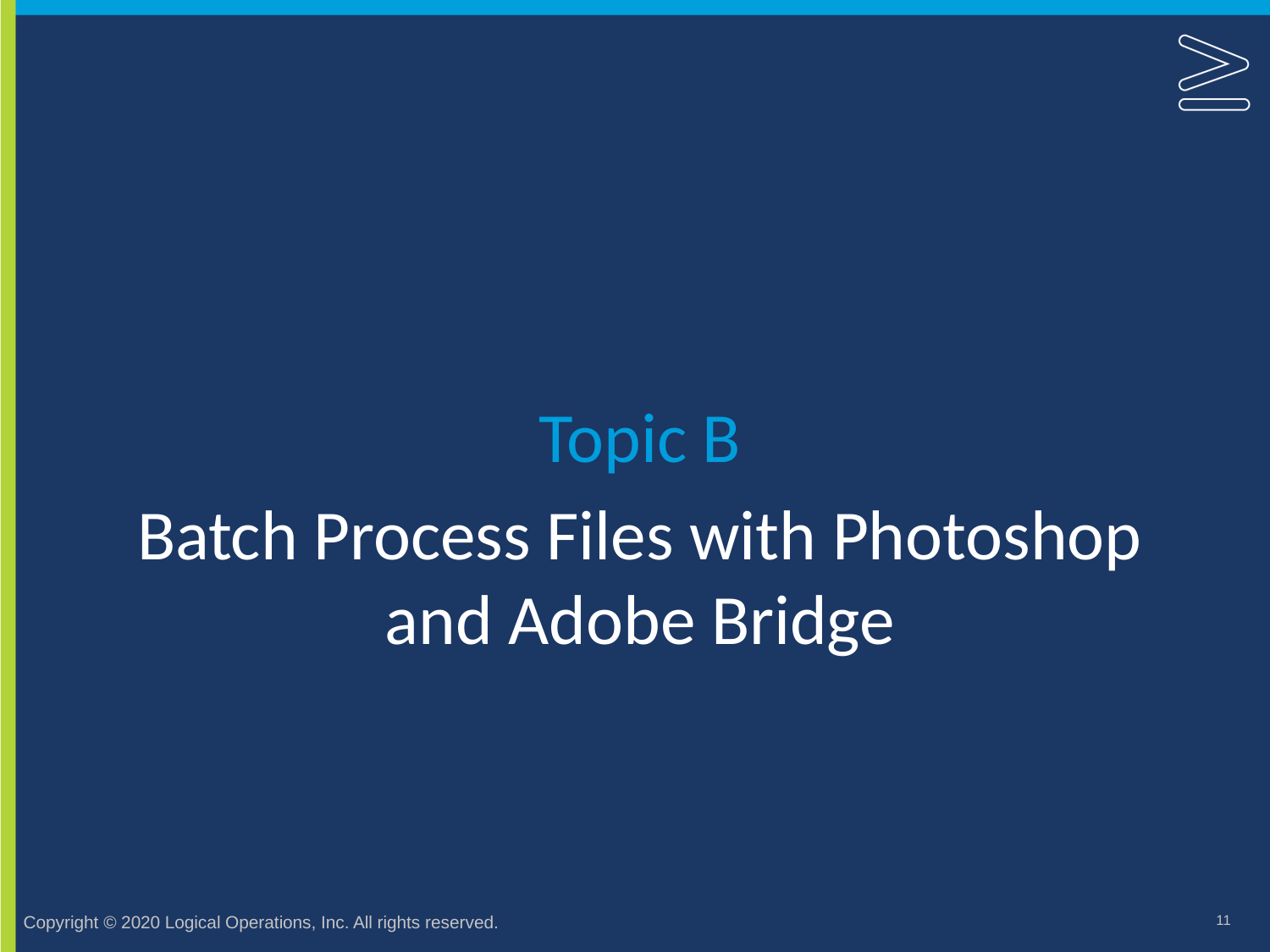

Topic B
# Batch Process Files with Photoshop and Adobe Bridge
11